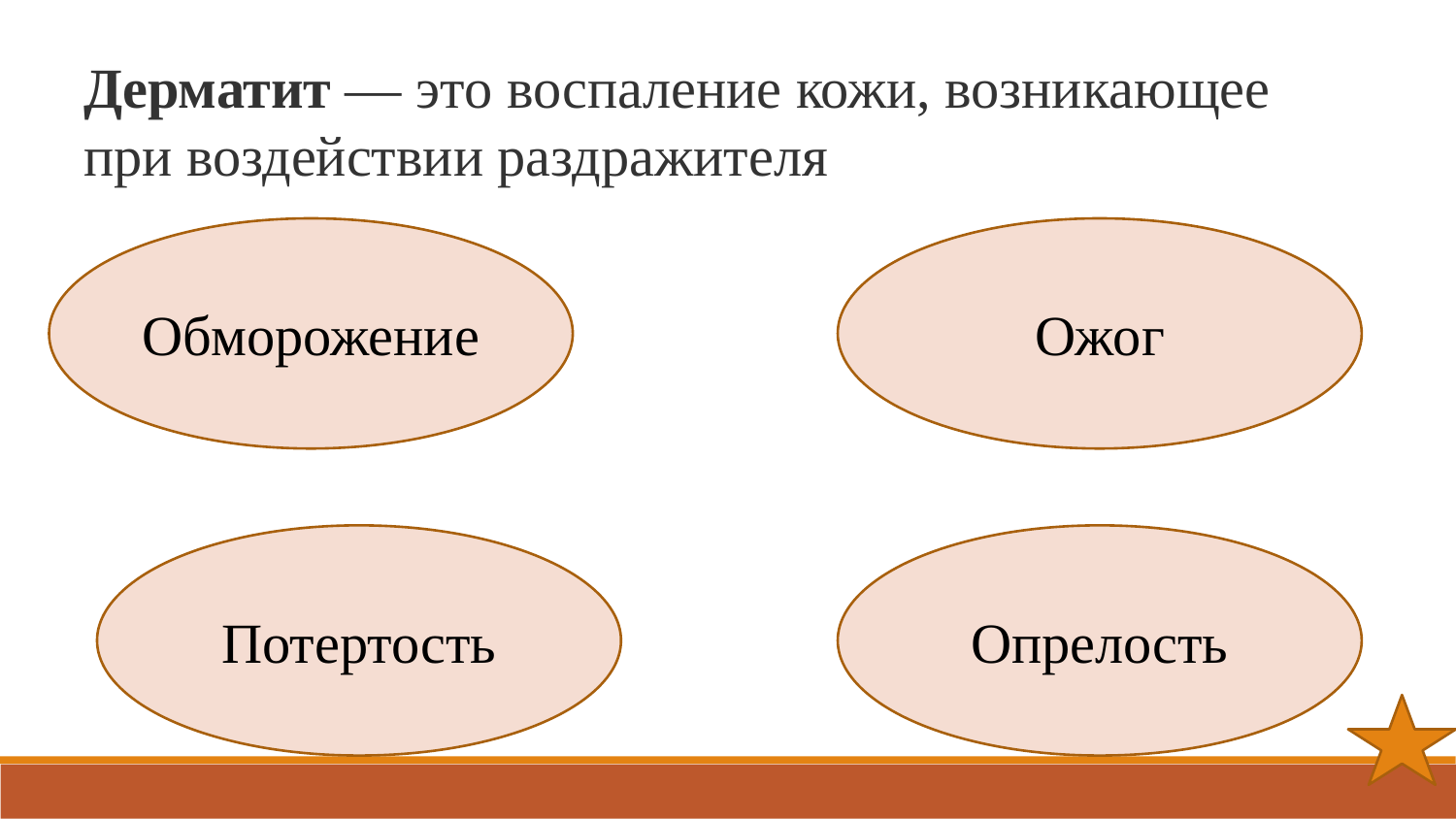

Дерматит — это воспаление кожи, возникающее при воздействии раздражителя
Обморожение
Ожог
Потертость
Опрелость